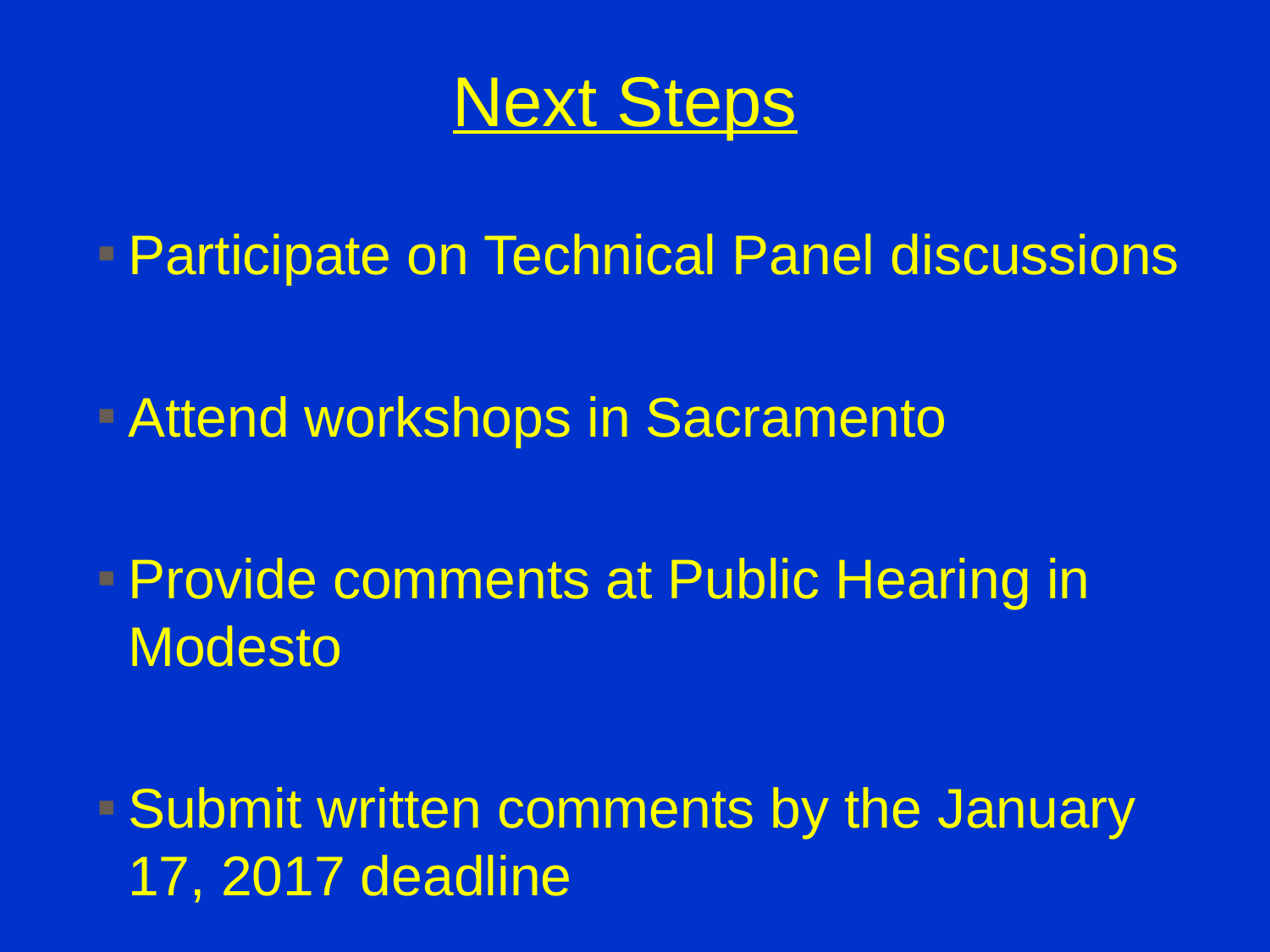

# Next Steps

Participate on Technical Panel discussions

Attend workshops in Sacramento

Provide comments at Public Hearing in Modesto

Submit written comments by the January 17, 2017 deadline

8